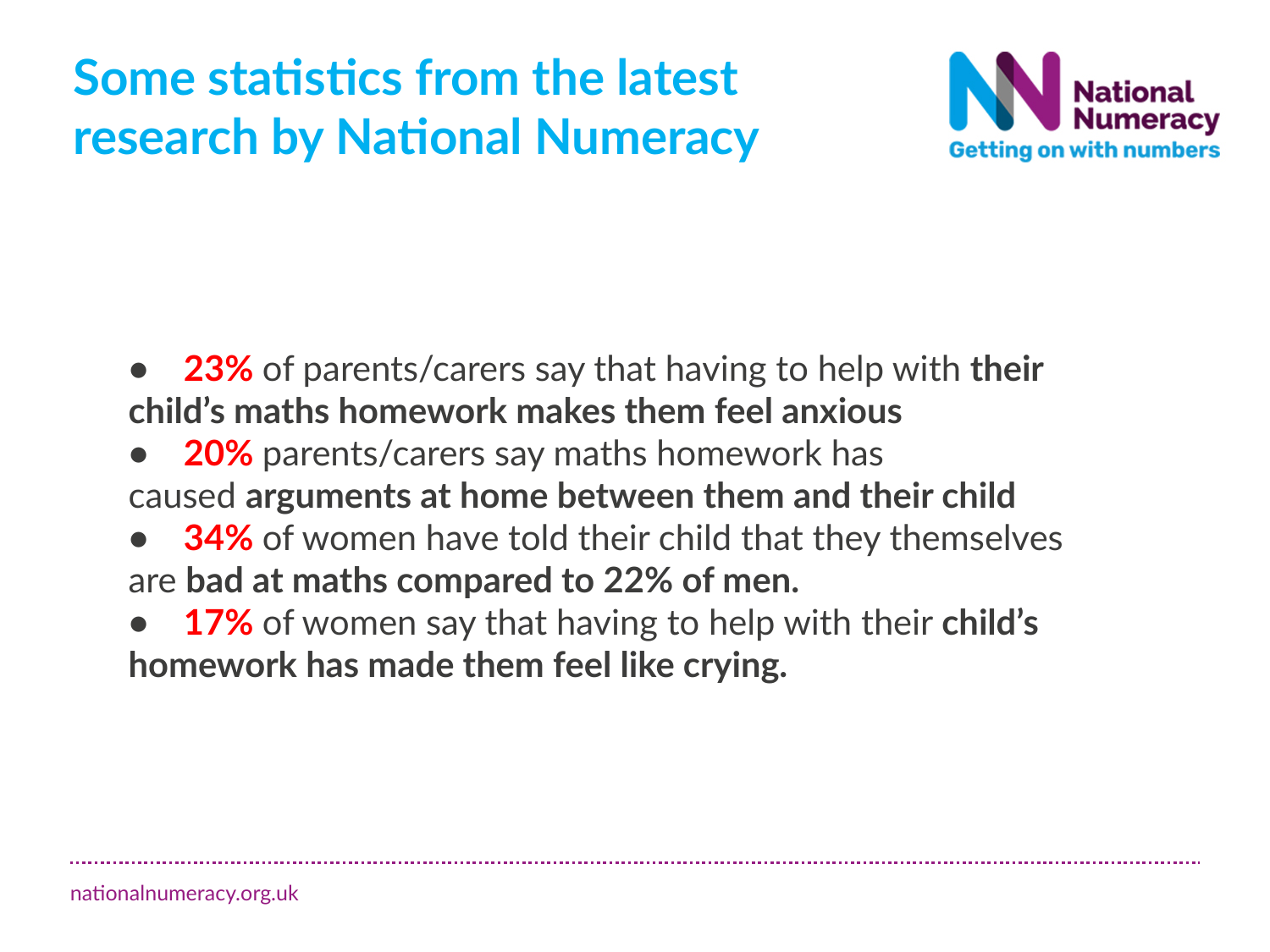

Some statistics from the latest research by National Numeracy
•    23% of parents/carers say that having to help with their child’s maths homework makes them feel anxious
•    20% parents/carers say maths homework has caused arguments at home between them and their child
•    34% of women have told their child that they themselves are bad at maths compared to 22% of men. 
•    17% of women say that having to help with their child’s homework has made them feel like crying.